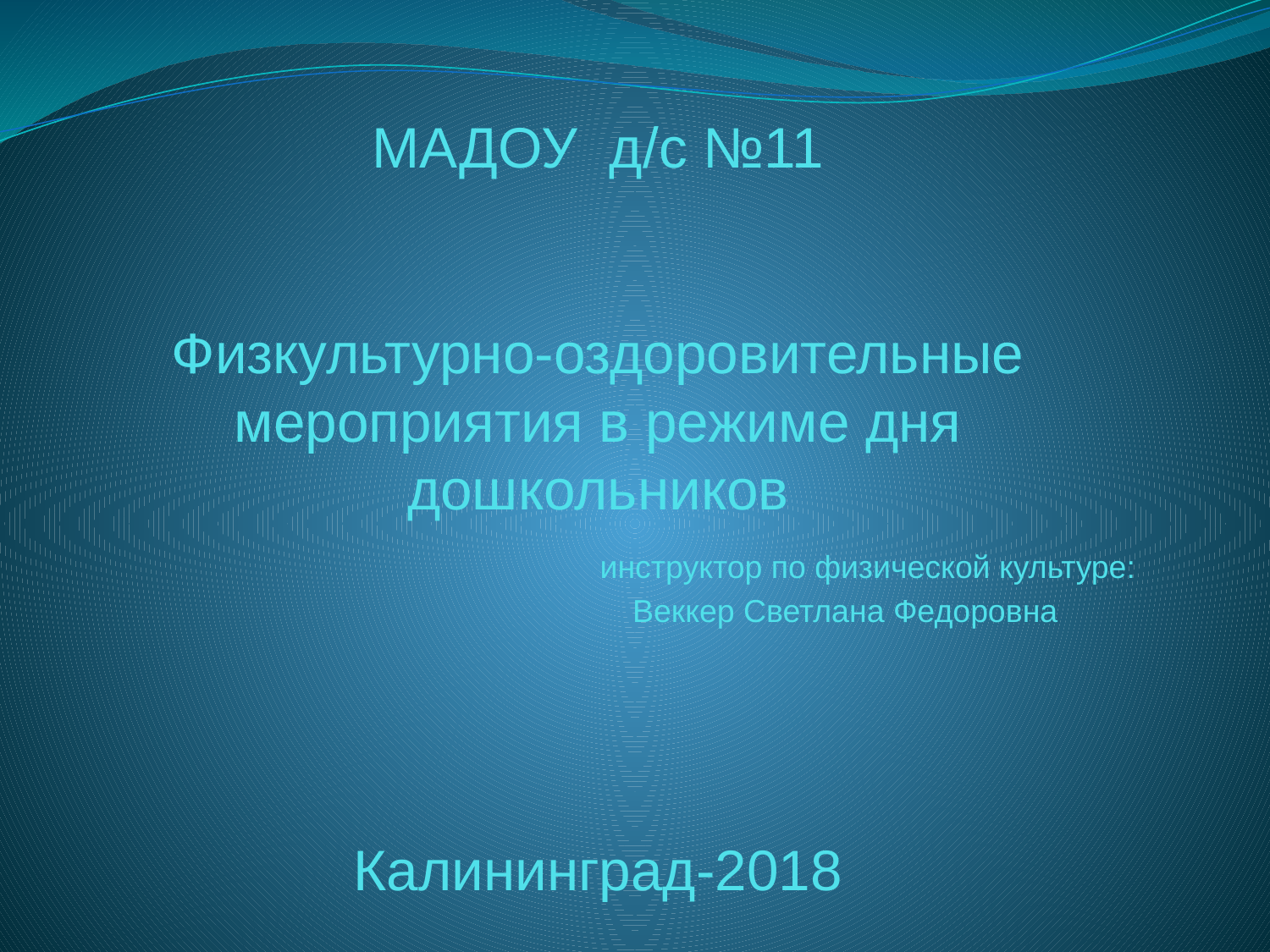

# МАДОУ  д/с №11 Физкультурно-оздоровительные мероприятия в режиме дня дошкольников инструктор по физической культуре: Веккер Светлана Федоровна Калининград-2018